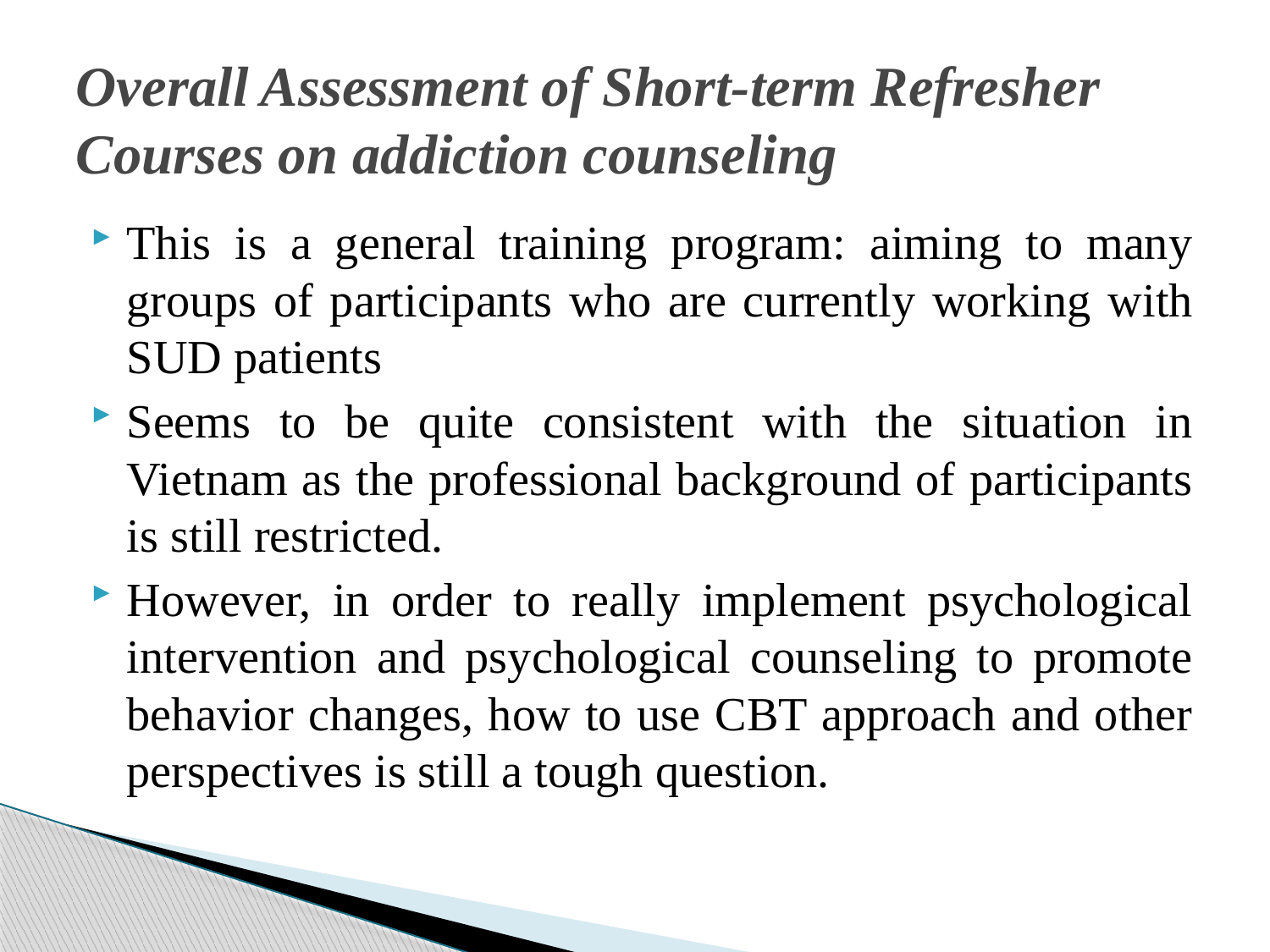

# Overall Assessment of Short-term Refresher Courses on addiction counseling
This is a general training program: aiming to many groups of participants who are currently working with SUD patients
Seems to be quite consistent with the situation in Vietnam as the professional background of participants is still restricted.
However, in order to really implement psychological intervention and psychological counseling to promote behavior changes, how to use CBT approach and other perspectives is still a tough question.